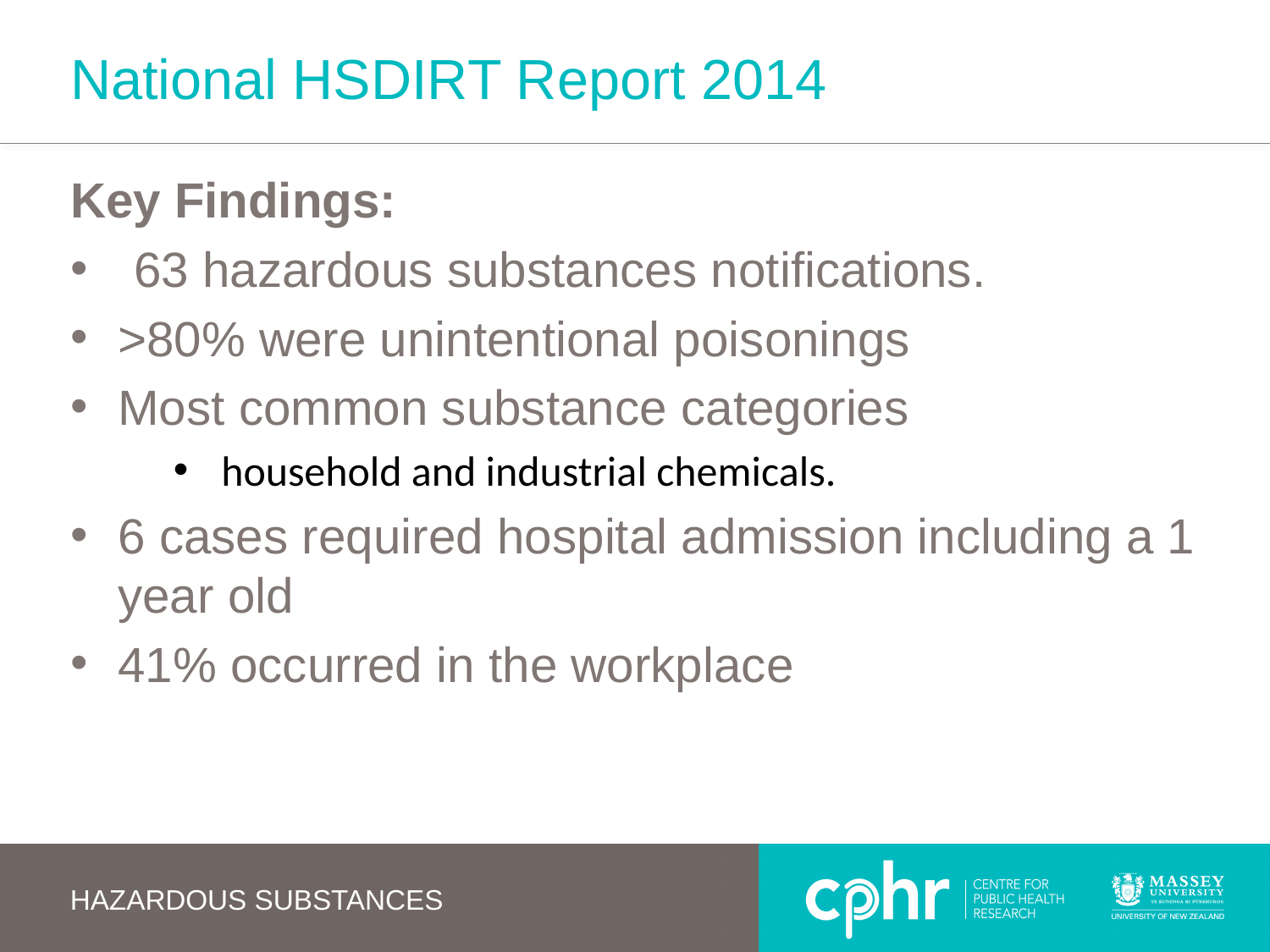

# National HSDIRT Report 2014
Key Findings:
63 hazardous substances notifications.
>80% were unintentional poisonings
Most common substance categories
household and industrial chemicals.
6 cases required hospital admission including a 1 year old
41% occurred in the workplace

Hazardous substances